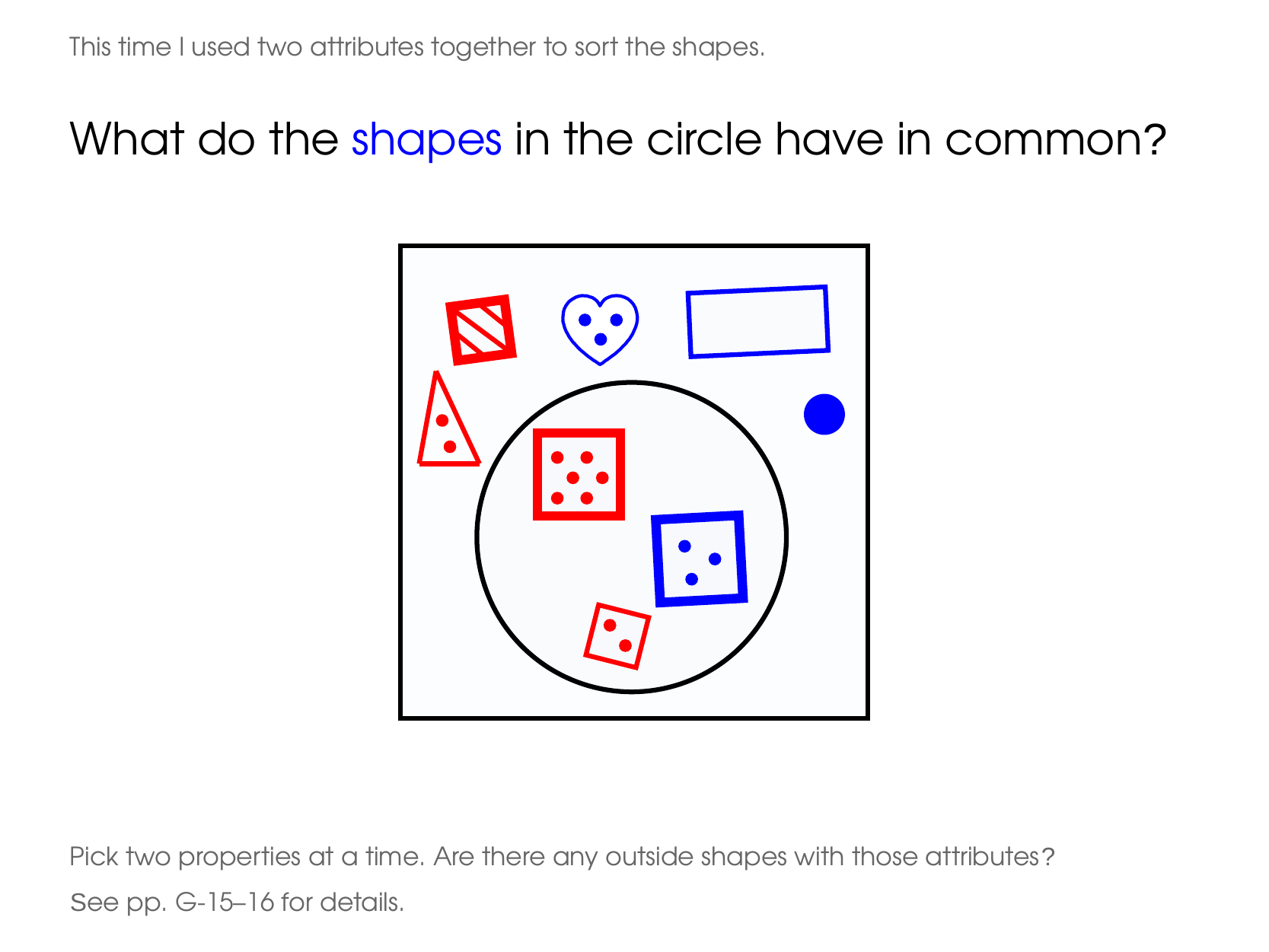

This time I used two attributes together to sort the shapes.
What do the shapes in the circle have in common?

Pick two properties at a time. Are there any outside shapes with those attributes?
See pp. G-15–16 for details.